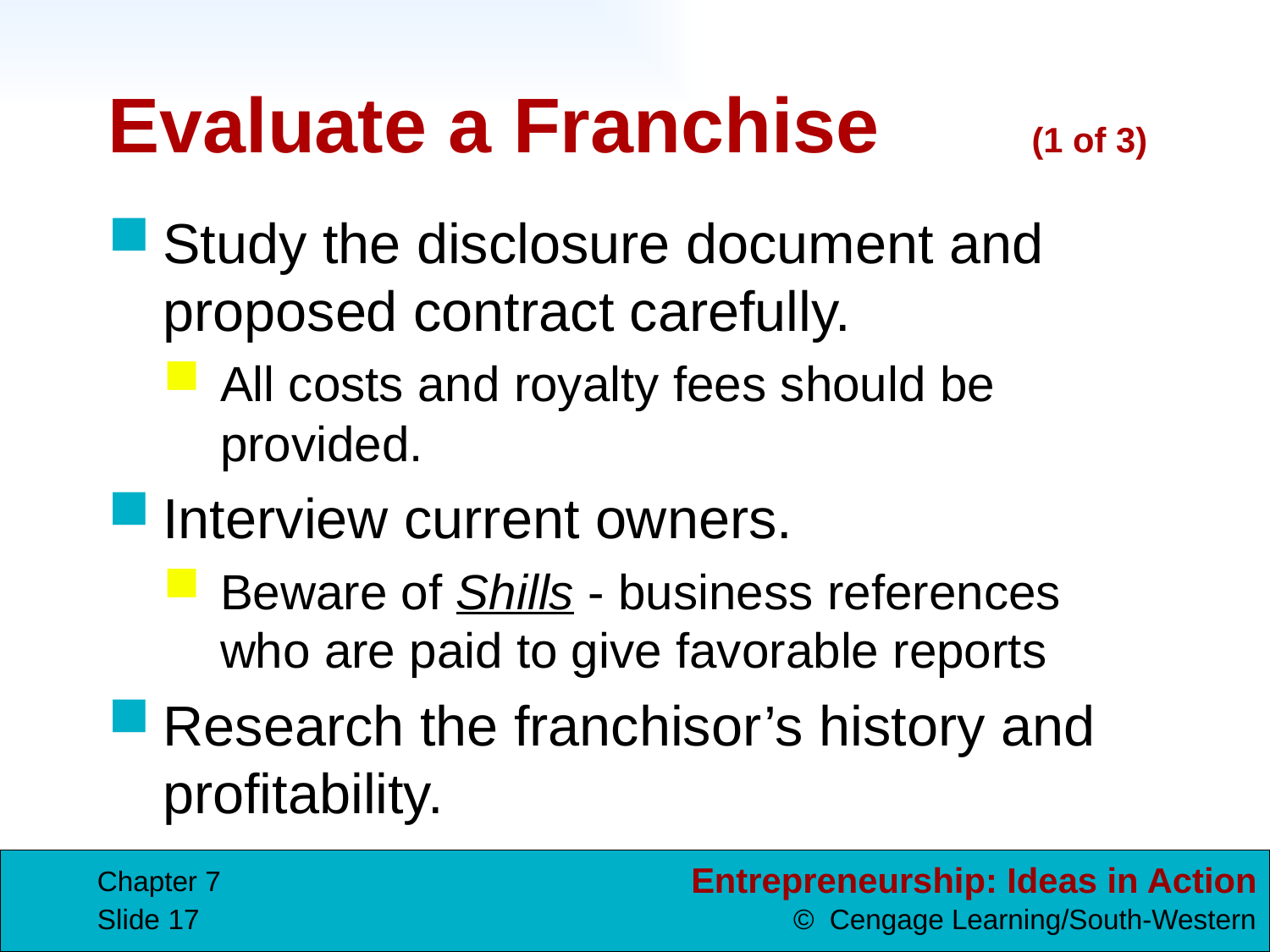

# Evaluate a Franchise       (1 of 3)
Study the disclosure document and proposed contract carefully.
All costs and royalty fees should be provided.
Interview current owners.
Beware of Shills - business references who are paid to give favorable reports
Research the franchisor’s history and profitability.

Chapter 7
Slide 17